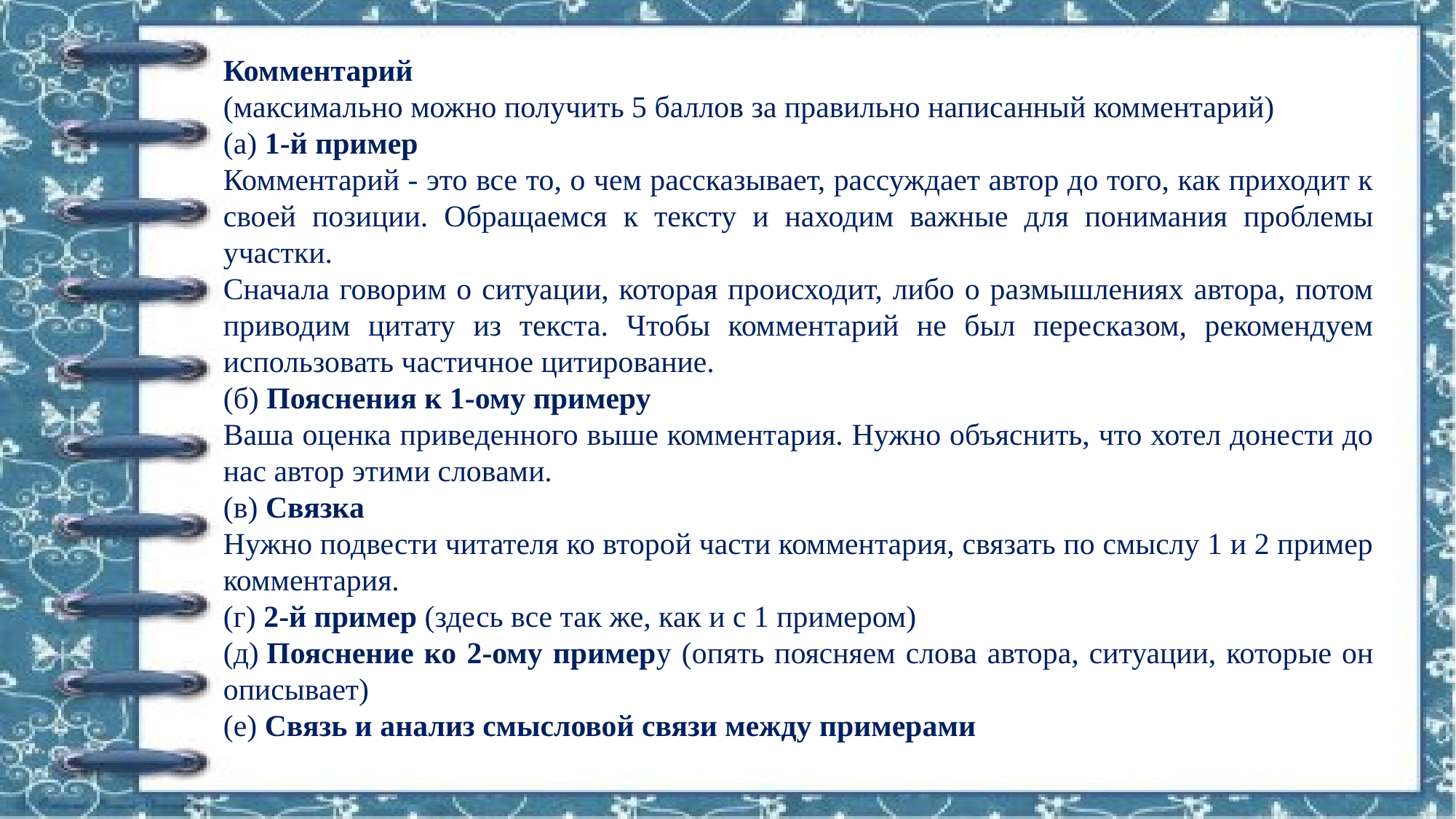

Комментарий
(максимально можно получить 5 баллов за правильно написанный комментарий)
(а) 1-й пример
Комментарий - это все то, о чем рассказывает, рассуждает автор до того, как приходит к своей позиции. Обращаемся к тексту и находим важные для понимания проблемы участки.
Сначала говорим о ситуации, которая происходит, либо о размышлениях автора, потом приводим цитату из текста. Чтобы комментарий не был пересказом, рекомендуем использовать частичное цитирование.
(б) Пояснения к 1-ому примеру
Ваша оценка приведенного выше комментария. Нужно объяснить, что хотел донести до нас автор этими словами.
(в) Связка
Нужно подвести читателя ко второй части комментария, связать по смыслу 1 и 2 пример комментария.
(г) 2-й пример (здесь все так же, как и с 1 примером)
(д) Пояснение ко 2-ому примеру (опять поясняем слова автора, ситуации, которые он описывает)
(е) Связь и анализ смысловой связи между примерами